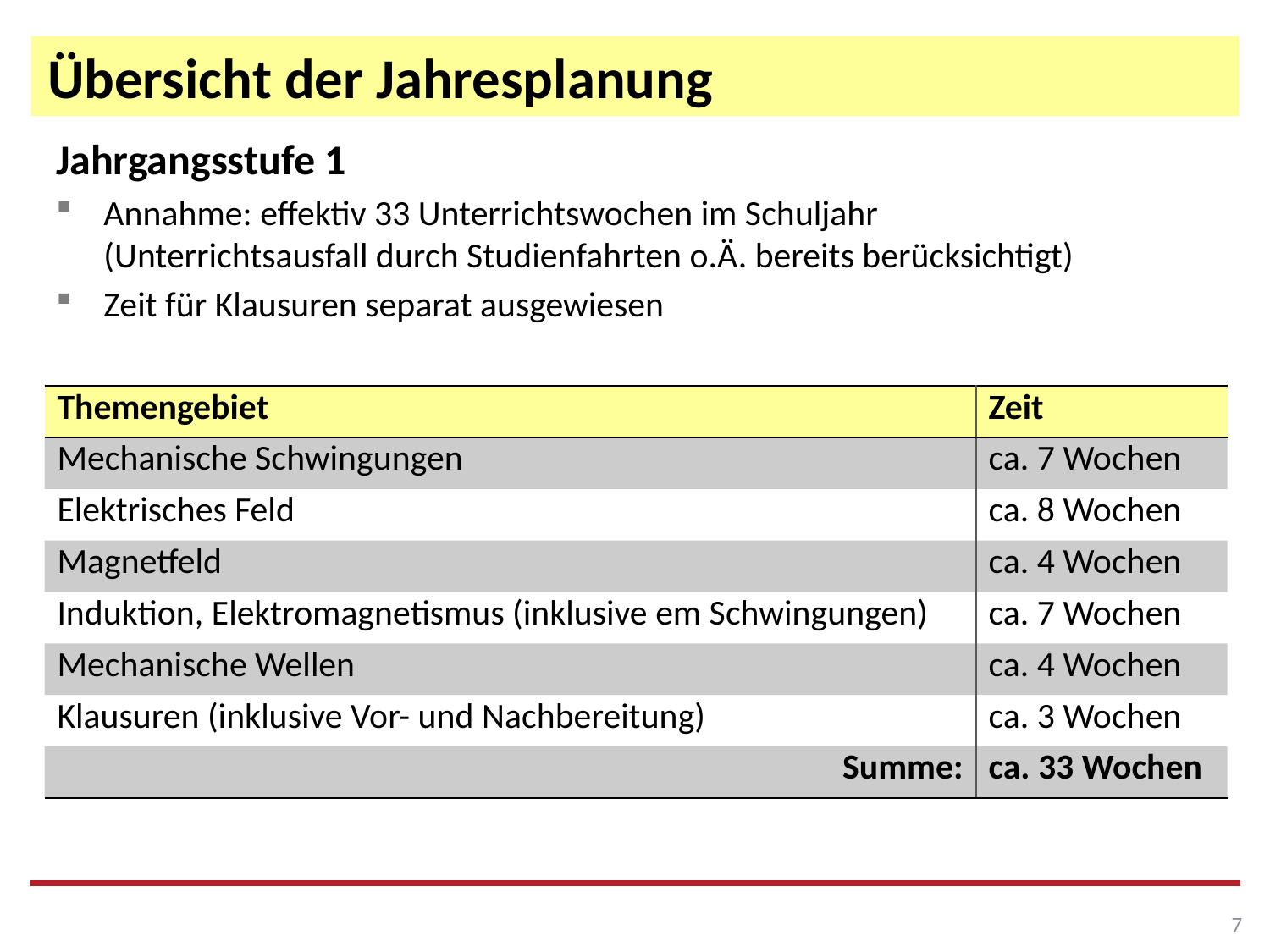

# Übersicht der Jahresplanung
Jahrgangsstufe 1
Annahme: effektiv 33 Unterrichtswochen im Schuljahr
(Unterrichtsausfall durch Studienfahrten o.Ä. bereits berücksichtigt)
Zeit für Klausuren separat ausgewiesen
| Themengebiet | Zeit |
| --- | --- |
| Mechanische Schwingungen | ca. 7 Wochen |
| Elektrisches Feld | ca. 8 Wochen |
| Magnetfeld | ca. 4 Wochen |
| Induktion, Elektromagnetismus (inklusive em Schwingungen) | ca. 7 Wochen |
| Mechanische Wellen | ca. 4 Wochen |
| Klausuren (inklusive Vor- und Nachbereitung) | ca. 3 Wochen |
| Summe: | ca. 33 Wochen |
7